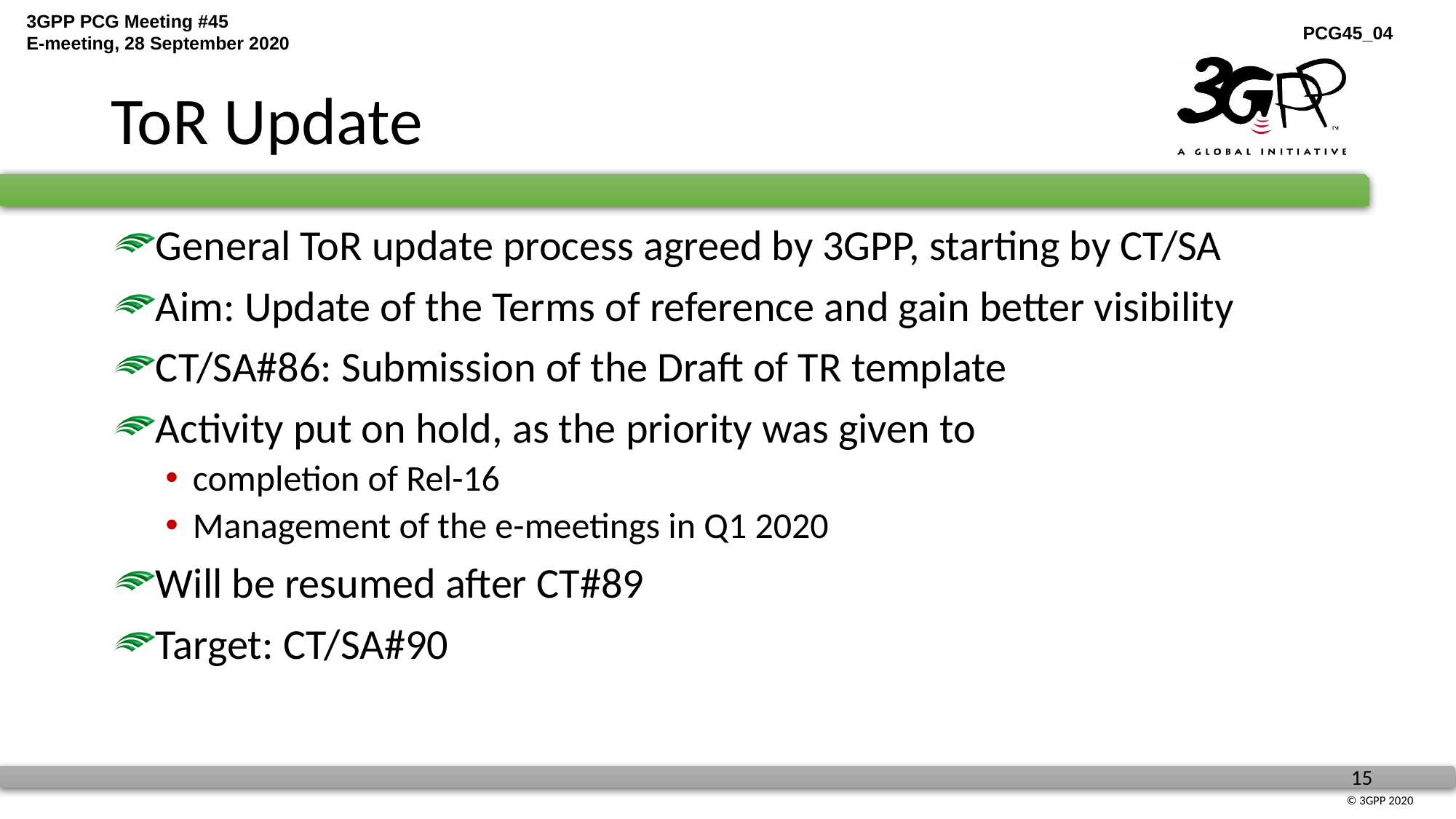

# ToR Update
General ToR update process agreed by 3GPP, starting by CT/SA
Aim: Update of the Terms of reference and gain better visibility
CT/SA#86: Submission of the Draft of TR template
Activity put on hold, as the priority was given to
completion of Rel-16
Management of the e-meetings in Q1 2020
Will be resumed after CT#89
Target: CT/SA#90